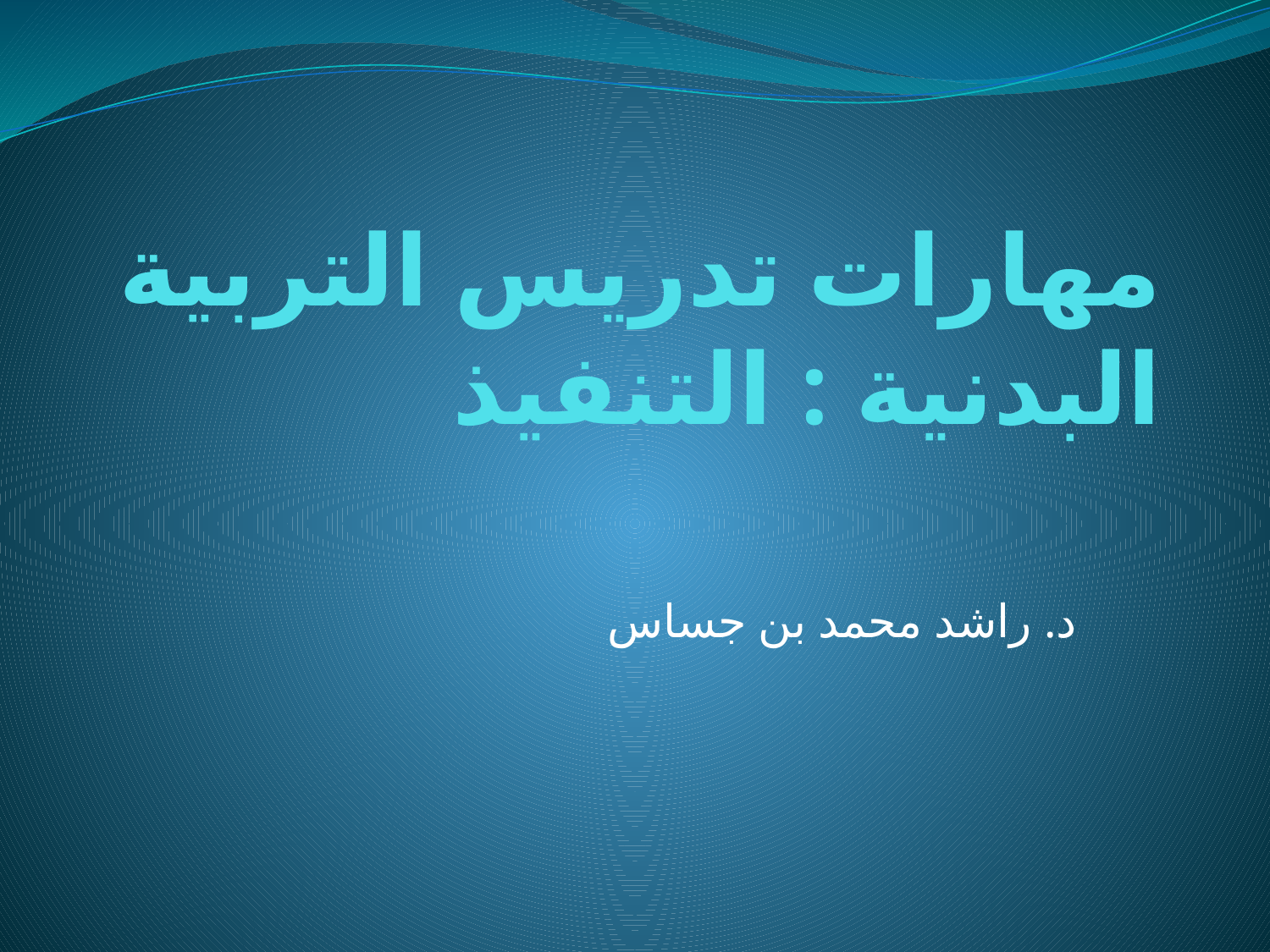

# مهارات تدريس التربية البدنية : التنفيذ
د. راشد محمد بن جساس